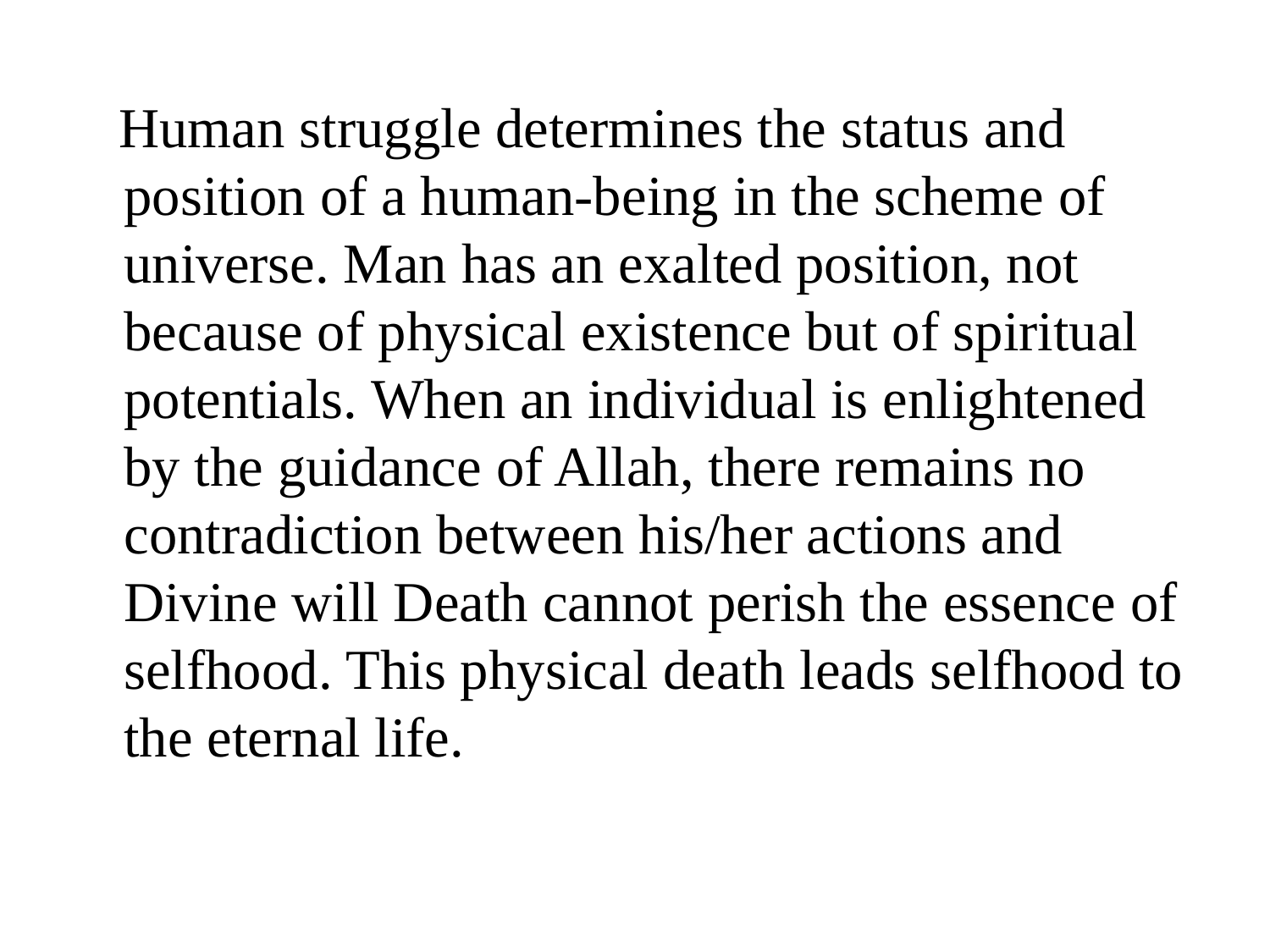

#
   Human struggle determines the status and position of a human-being in the scheme of universe. Man has an exalted position, not because of physical existence but of spiritual potentials. When an individual is enlightened by the guidance of Allah, there remains no contradiction between his/her actions and Divine will Death cannot perish the essence of selfhood. This physical death leads selfhood to the eternal life.